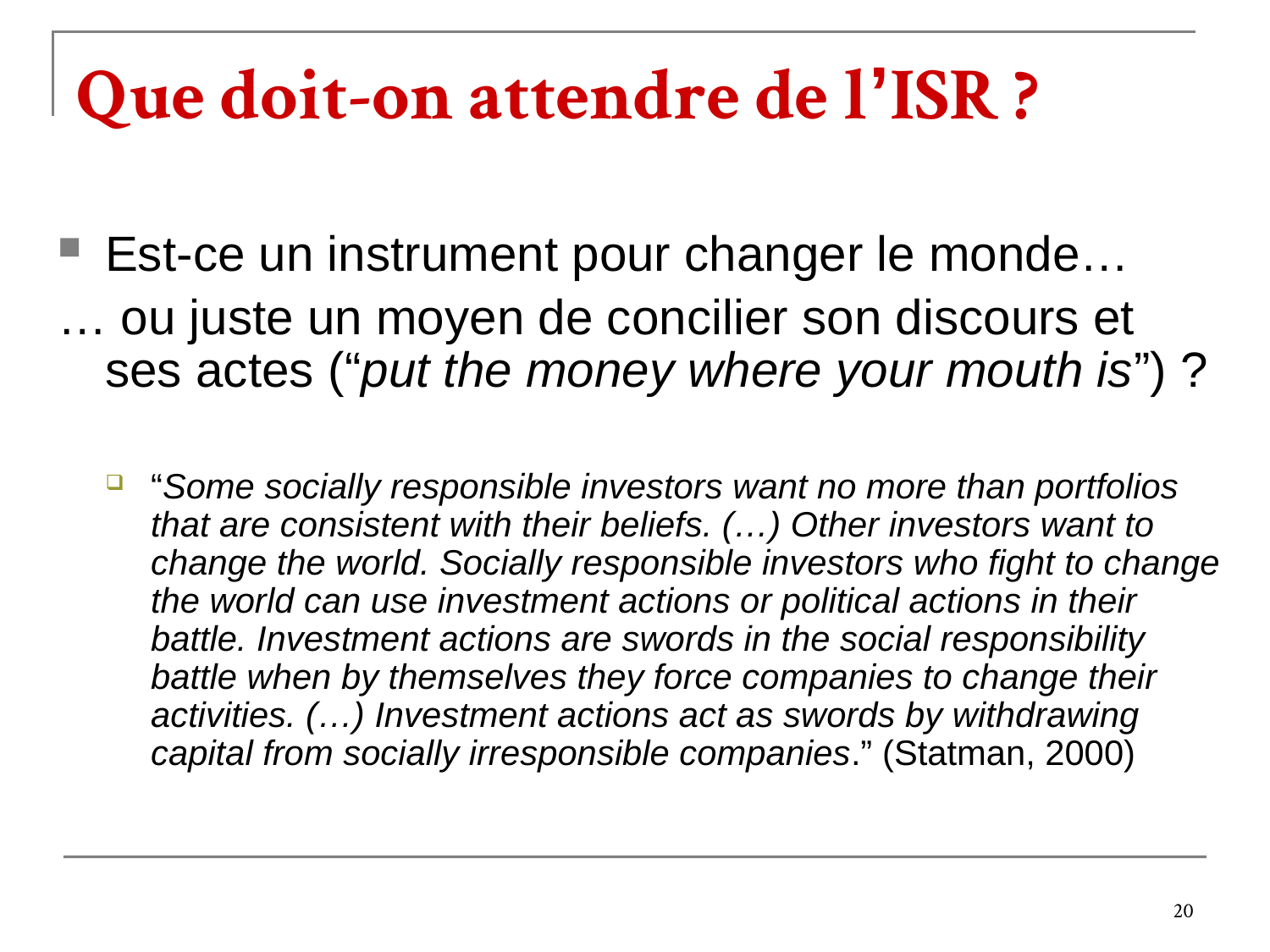

# Que doit-on attendre de l’ISR ?
Est-ce un instrument pour changer le monde…
… ou juste un moyen de concilier son discours et ses actes (“put the money where your mouth is”) ?

“Some socially responsible investors want no more than portfolios that are consistent with their beliefs. (…) Other investors want to change the world. Socially responsible investors who fight to change the world can use investment actions or political actions in their battle. Investment actions are swords in the social responsibility battle when by themselves they force companies to change their activities. (…) Investment actions act as swords by withdrawing capital from socially irresponsible companies.” (Statman, 2000)
20